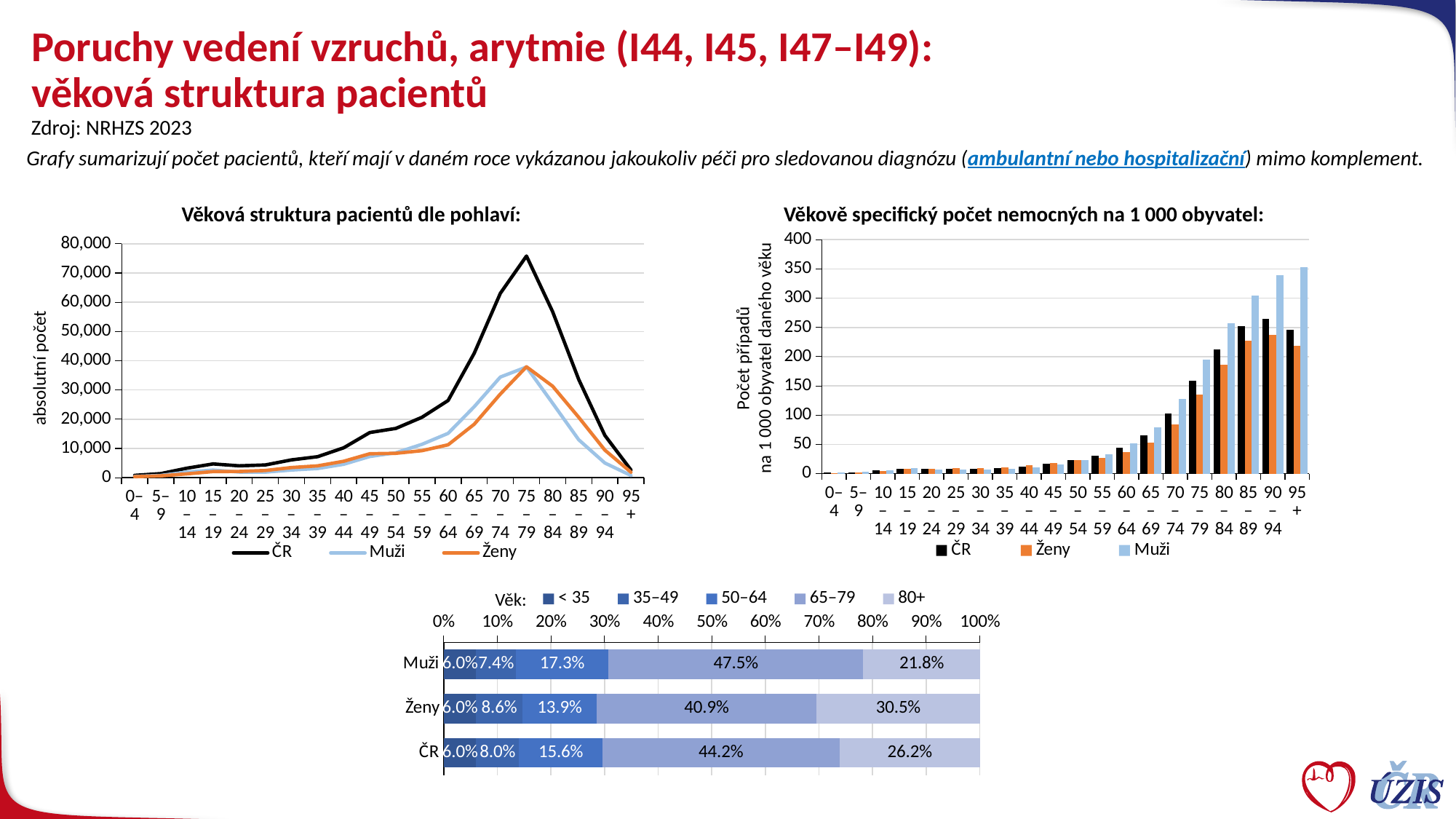

# Poruchy vedení vzruchů, arytmie (I44, I45, I47–I49): věková struktura pacientů
Zdroj: NRHZS 2023
Grafy sumarizují počet pacientů, kteří mají v daném roce vykázanou jakoukoliv péči pro sledovanou diagnózu (ambulantní nebo hospitalizační) mimo komplement.
Věková struktura pacientů dle pohlaví:
Věkově specifický počet nemocných na 1 000 obyvatel:
Počet případů
na 1 000 obyvatel daného věku

### Chart

| Category | ČR | Ženy | Muži |
|---|---|---|---|
| 0–4 | 1.4167755468451413 | 1.2447589098532494 | 1.580997453030477 |
| 5–9 | 2.3945761737103264 | 2.1978639290504245 | 2.5817009835846565 |
| 10–14 | 5.398774224950582 | 4.472871576780346 | 6.284622112799249 |
| 15–19 | 8.45534939616195 | 7.72162312723892 | 9.15163567107327 |
| 20–24 | 8.055158429996554 | 8.55766801541503 | 7.565000723642779 |
| 25–29 | 7.648270722833472 | 8.82821877071353 | 6.517409518577021 |
| 30–34 | 8.603540177601449 | 10.049655762438508 | 7.224445693998831 |
| 35–39 | 9.718309668676778 | 11.189935966703791 | 8.308041082031643 |
| 40–44 | 12.39216884784847 | 13.942282667697777 | 10.907044340590447 |
| 45–49 | 16.433111394638356 | 17.761365778815087 | 15.151641863440785 |
| 50–54 | 22.754809698957352 | 22.779641003353806 | 22.73055005153896 |
| 55–59 | 30.018399076848844 | 26.89874338662833 | 33.13050142833917 |
| 60–64 | 44.312548873517855 | 37.01545986261557 | 51.902213914764104 |
| 65–69 | 65.17281668767122 | 52.61082666344324 | 79.45650181951463 |
| 70–74 | 102.88879642999909 | 83.6405920402952 | 127.23429572338155 |
| 75–79 | 159.27007606000757 | 134.79114937996638 | 194.71461709777137 |
| 80–84 | 212.6395471596397 | 186.308053910922 | 257.3112993266639 |
| 85–89 | 251.64169493302185 | 227.0741877633649 | 303.9849976558837 |
| 90–94 | 264.8647658810819 | 237.21187441872158 | 339.0665047888844 |
| 95+ | 245.49780722217037 | 218.527593046319 | 353.215284249767 |

### Chart

| Category | ČR | Muži | Ženy |
|---|---|---|---|
| 0–4 | 797.0 | 455.0 | 342.0 |
| 5–9 | 1399.0 | 773.0 | 626.0 |
| 10–14 | 3261.0 | 1940.0 | 1321.0 |
| 15–19 | 4707.0 | 2614.0 | 2093.0 |
| 20–24 | 4068.0 | 1934.0 | 2134.0 |
| 25–29 | 4362.0 | 1898.0 | 2464.0 |
| 30–34 | 6098.0 | 2621.0 | 3477.0 |
| 35–39 | 7186.0 | 3137.0 | 4049.0 |
| 40–44 | 10218.0 | 4593.0 | 5625.0 |
| 45–49 | 15443.0 | 7247.0 | 8196.0 |
| 50–54 | 16846.0 | 8512.0 | 8334.0 |
| 55–59 | 20655.0 | 11412.0 | 9243.0 |
| 60–64 | 26407.0 | 15161.0 | 11246.0 |
| 65–69 | 42560.0 | 24280.0 | 18280.0 |
| 70–74 | 63059.0 | 34431.0 | 28628.0 |
| 75–79 | 75803.0 | 37857.0 | 37946.0 |
| 80–84 | 56799.0 | 25489.0 | 31310.0 |
| 85–89 | 33607.0 | 12968.0 | 20639.0 |
| 90–94 | 14464.0 | 5027.0 | 9437.0 |
| 95+ | 2631.0 | 758.0 | 1873.0 |
absolutní počet

### Chart

| Category | < 35 | 35–49 | 50–64 | 65–79 | 80+ |
|---|---|---|---|---|---|
| Muži | 0.06023918427232936 | 0.07373945752731319 | 0.1727414613971946 | 0.4754538248312466 | 0.21782607197191628 |
| Ženy | 0.06010238199775165 | 0.08621895852129903 | 0.13906485962279808 | 0.40940254652301666 | 0.3052112533351346 |
| ČR | 0.060170090406218776 | 0.0800424007602895 | 0.15573263152764577 | 0.4420937203011916 | 0.26196115700465433 |
Věk: